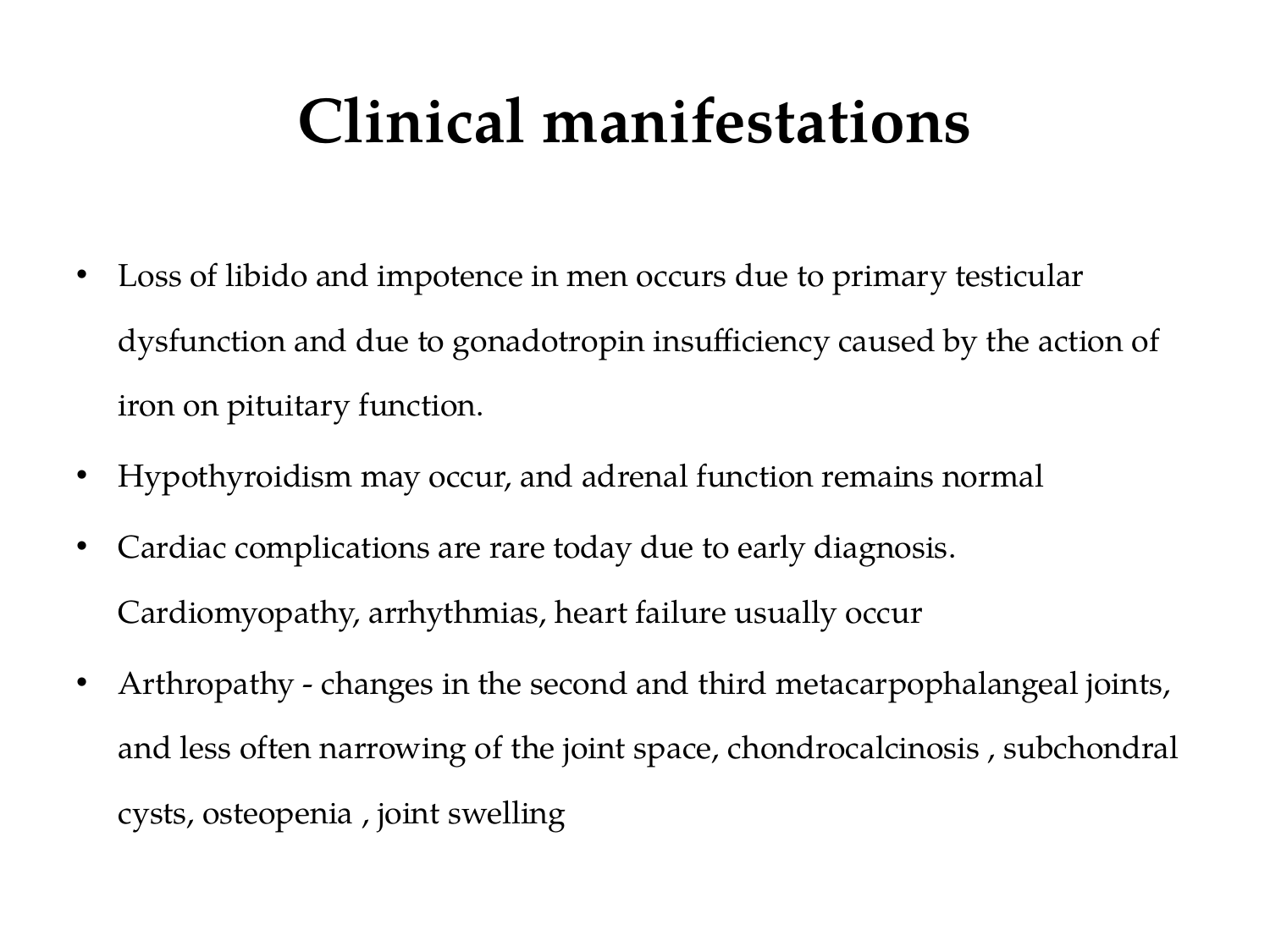

# Clinical manifestations
Loss of libido and impotence in men occurs due to primary testicular dysfunction and due to gonadotropin insufficiency caused by the action of iron on pituitary function.
Hypothyroidism may occur, and adrenal function remains normal
Cardiac complications are rare today due to early diagnosis. Cardiomyopathy, arrhythmias, heart failure usually occur
Arthropathy - changes in the second and third metacarpophalangeal joints, and less often narrowing of the joint space, chondrocalcinosis , subchondral cysts, osteopenia , joint swelling